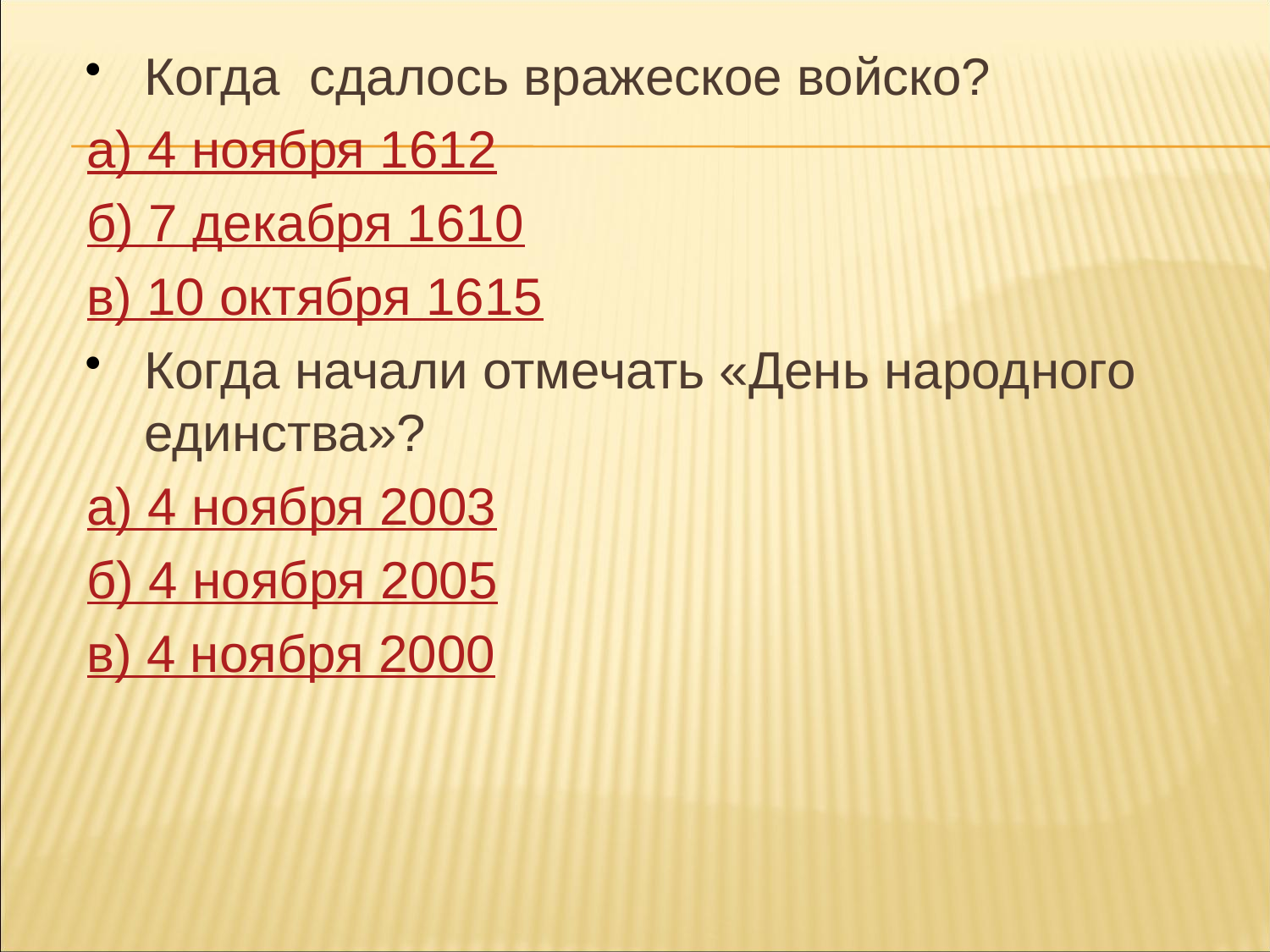

Когда  сдалось вражеское войско?
а) 4 ноября 1612
б) 7 декабря 1610
в) 10 октября 1615
Когда начали отмечать «День народного единства»?
а) 4 ноября 2003
б) 4 ноября 2005
в) 4 ноября 2000